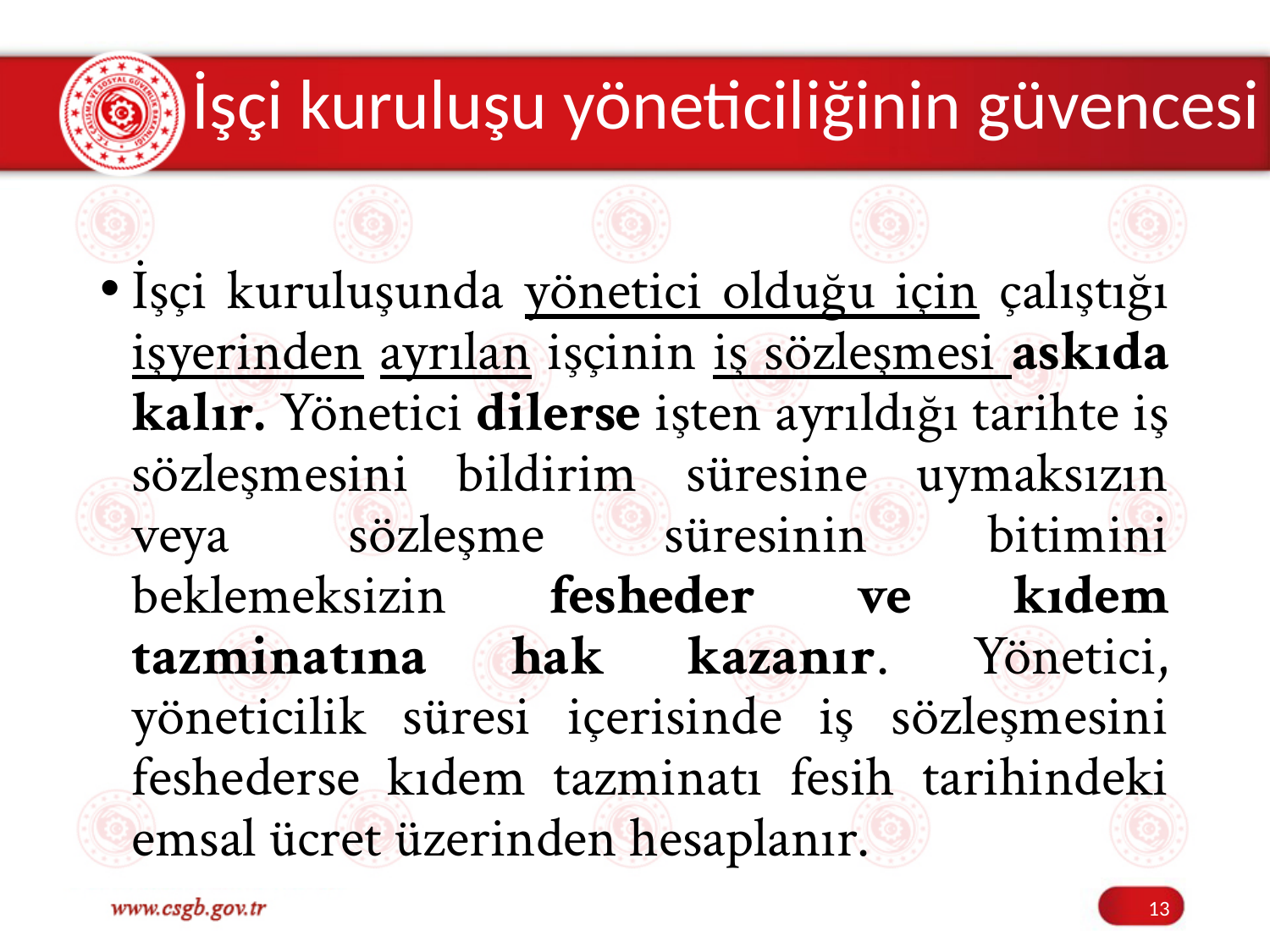

# İşçi kuruluşu yöneticiliğinin güvencesi
İşçi kuruluşunda yönetici olduğu için çalıştığı işyerinden ayrılan işçinin iş sözleşmesi askıda kalır. Yönetici dilerse işten ayrıldığı tarihte iş sözleşmesini bildirim süresine uymaksızın veya sözleşme süresinin bitimini beklemeksizin fesheder ve kıdem tazminatına hak kazanır. Yönetici, yöneticilik süresi içerisinde iş sözleşmesini feshederse kıdem tazminatı fesih tarihindeki emsal ücret üzerinden hesaplanır.

13